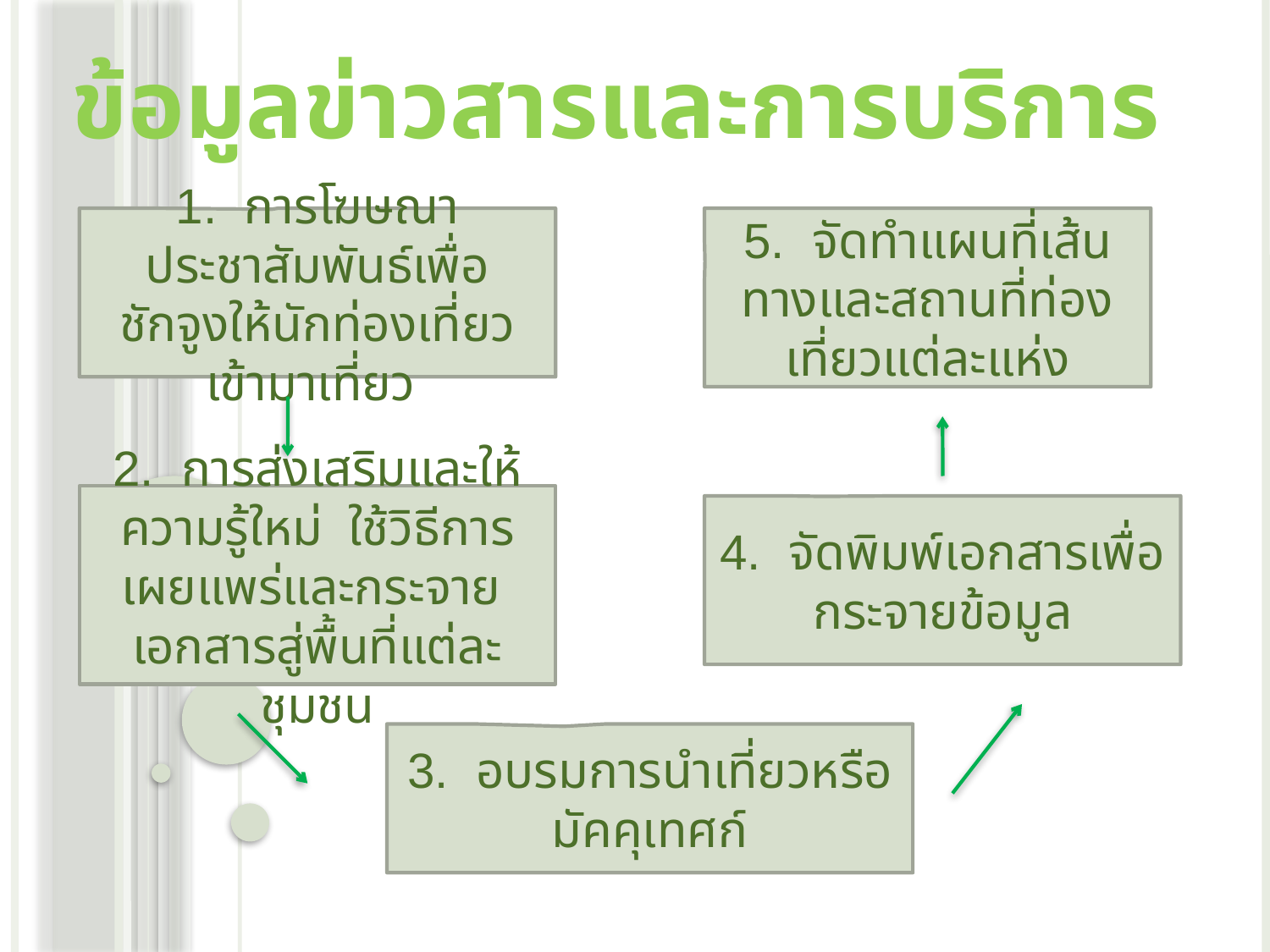

# ข้อมูลข่าวสารและการบริการ
1.  การโฆษณาประชาสัมพันธ์เพื่อชักจูงให้นักท่องเที่ยวเข้ามาเที่ยว
5.  จัดทำแผนที่เส้นทางและสถานที่ท่องเที่ยวแต่ละแห่ง
2.  การส่งเสริมและให้ความรู้ใหม่  ใช้วิธีการเผยแพร่และกระจาย  เอกสารสู่พื้นที่แต่ละชุมชน
4.  จัดพิมพ์เอกสารเพื่อ
กระจายข้อมูล
3.  อบรมการนำเที่ยวหรือมัคคุเทศก์